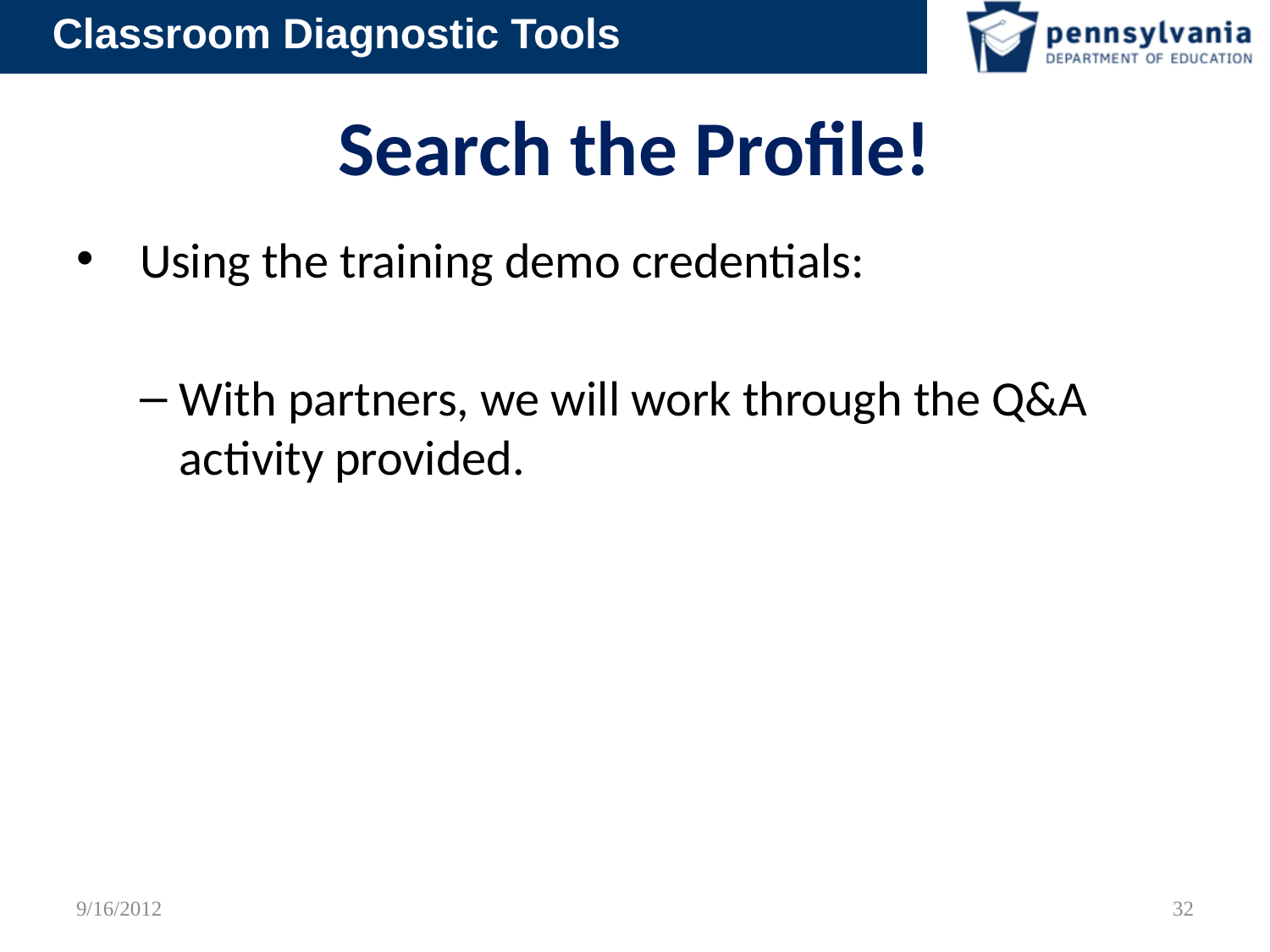

# Search the Profile!
Using the training demo credentials:

With partners, we will work through the Q&A activity provided.

9/16/2012
32